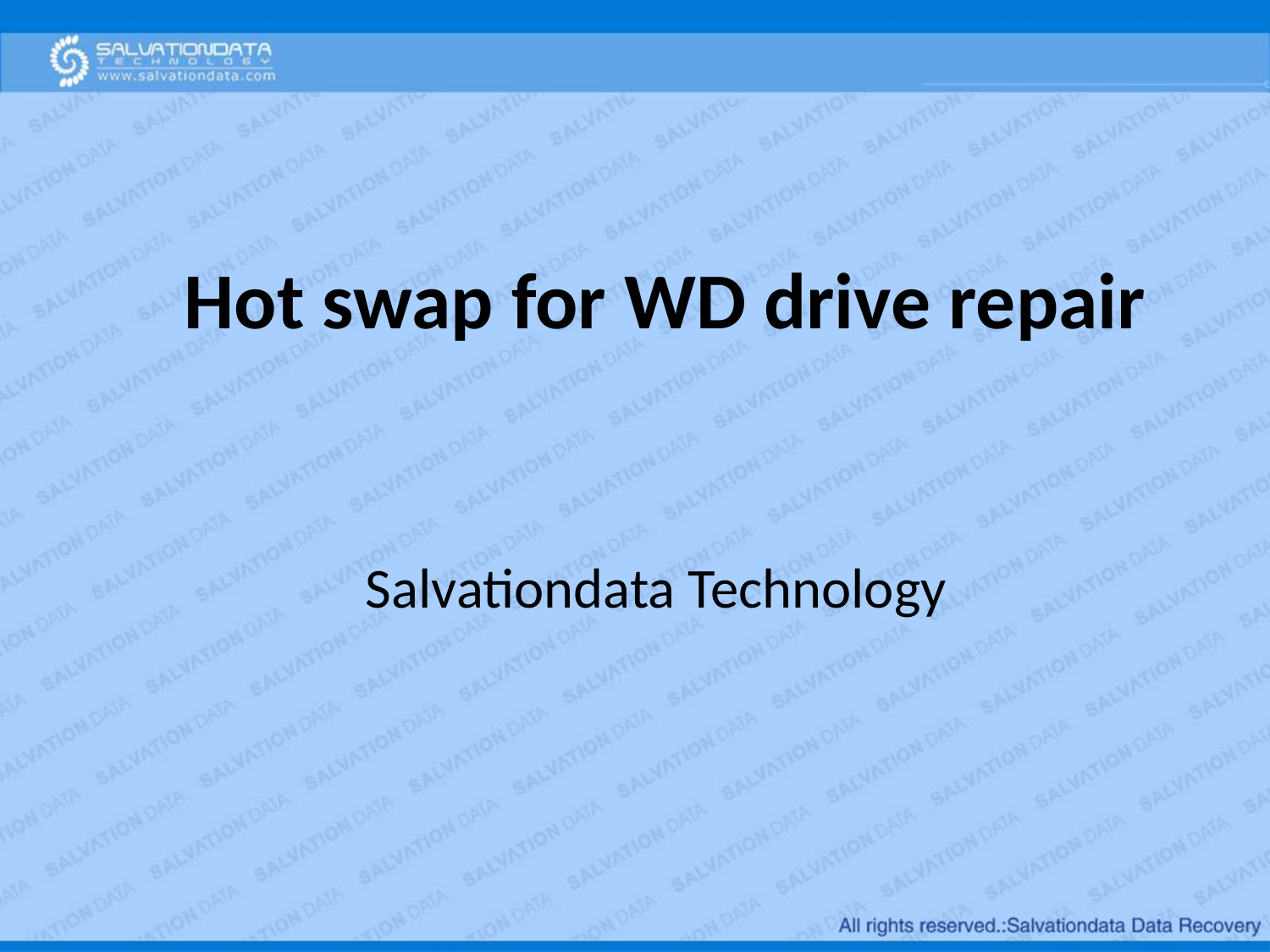

Hot swap for WD drive repair
Salvationdata Technology